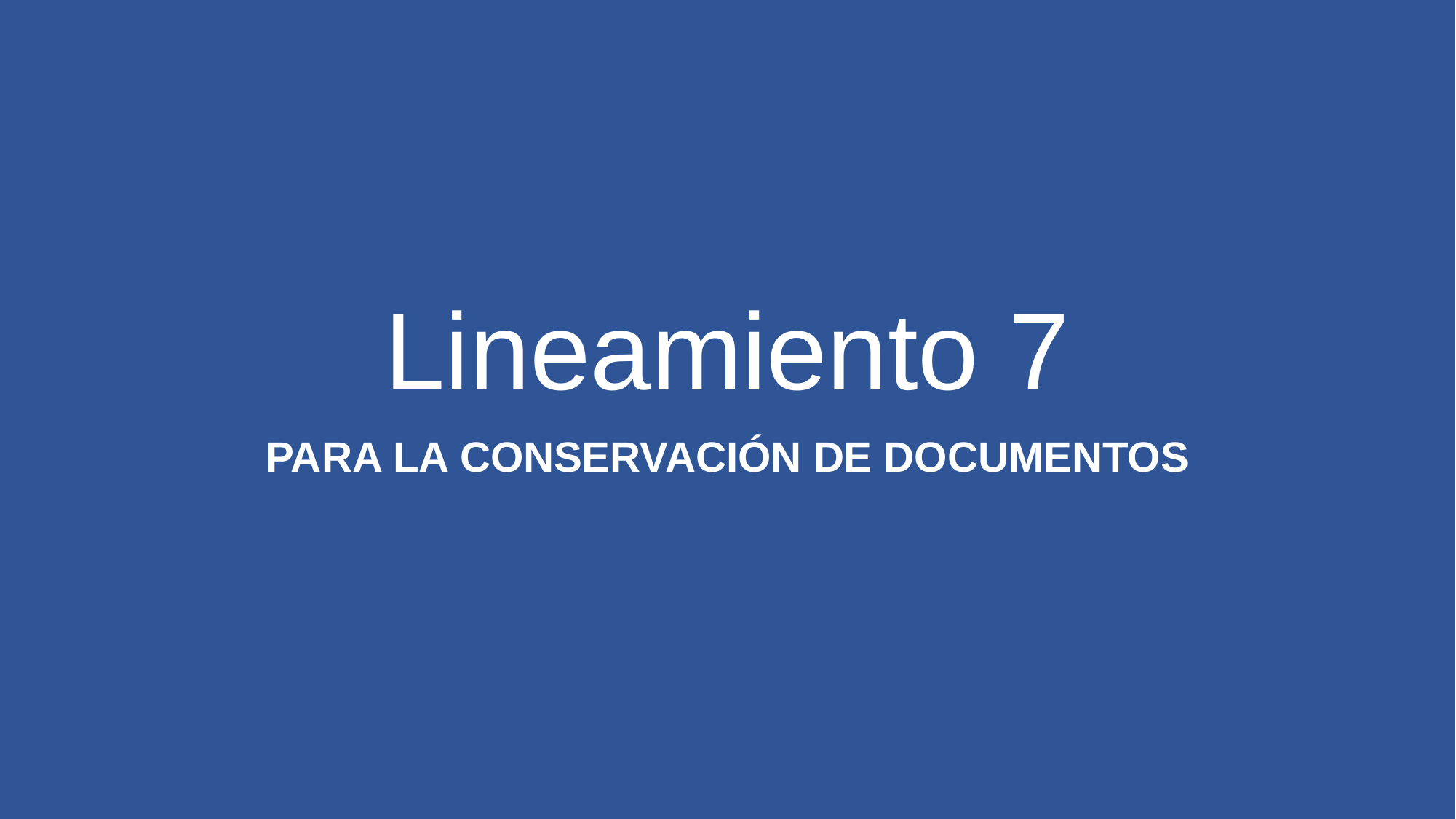

# Lineamiento 7
PARA LA CONSERVACIÓN DE DOCUMENTOS